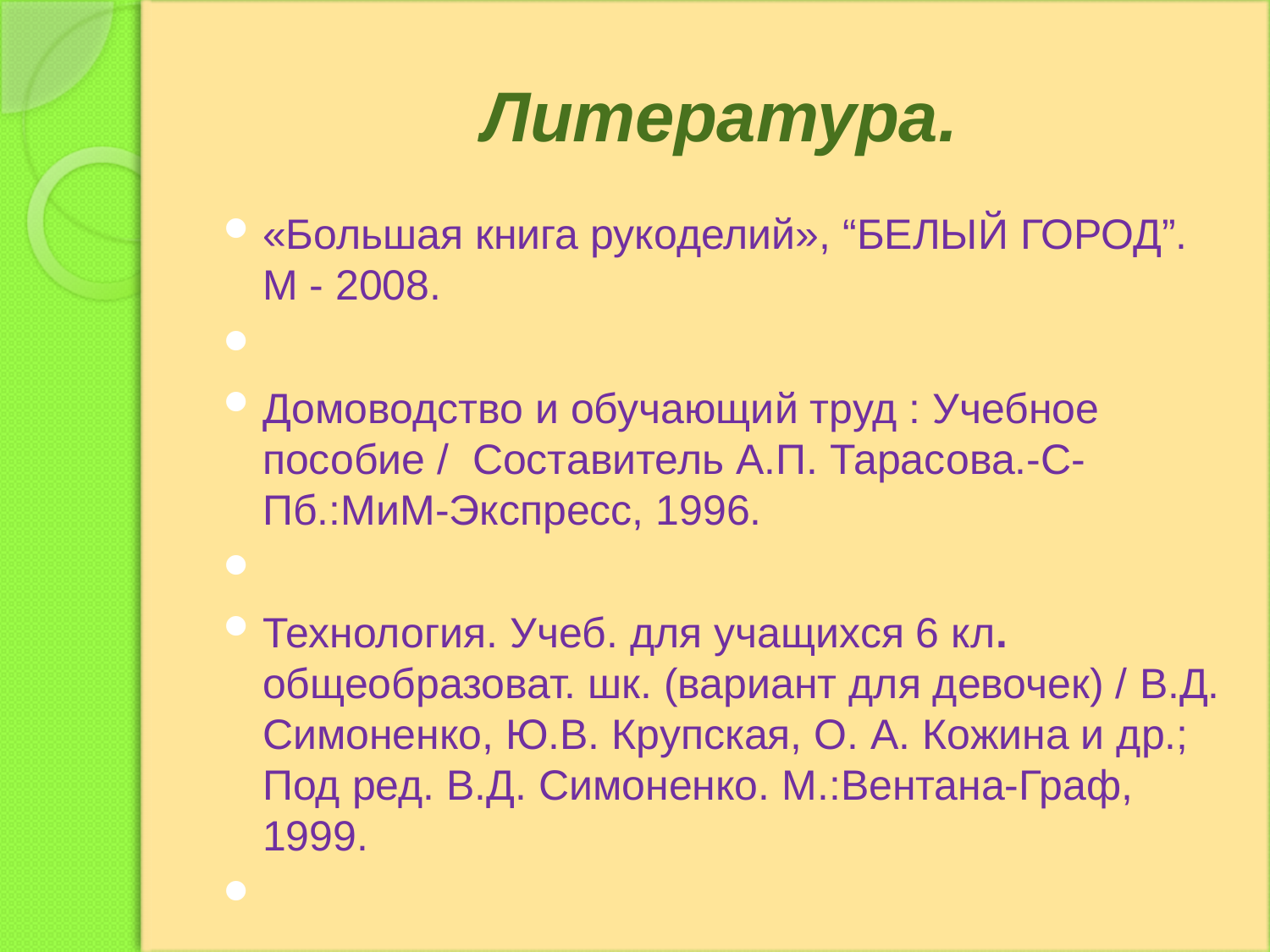

# Литература.
«Большая книга рукоделий», “БЕЛЫЙ ГОРОД”. М - 2008.

Домоводство и обучающий труд : Учебное пособие /  Составитель А.П. Тарасова.-С- Пб.:МиМ-Экспресс, 1996.

Технология. Учеб. для учащихся 6 кл. общеобразоват. шк. (вариант для девочек) / В.Д. Симоненко, Ю.В. Крупская, О. А. Кожина и др.; Под ред. В.Д. Симоненко. М.:Вентана-Граф, 1999.